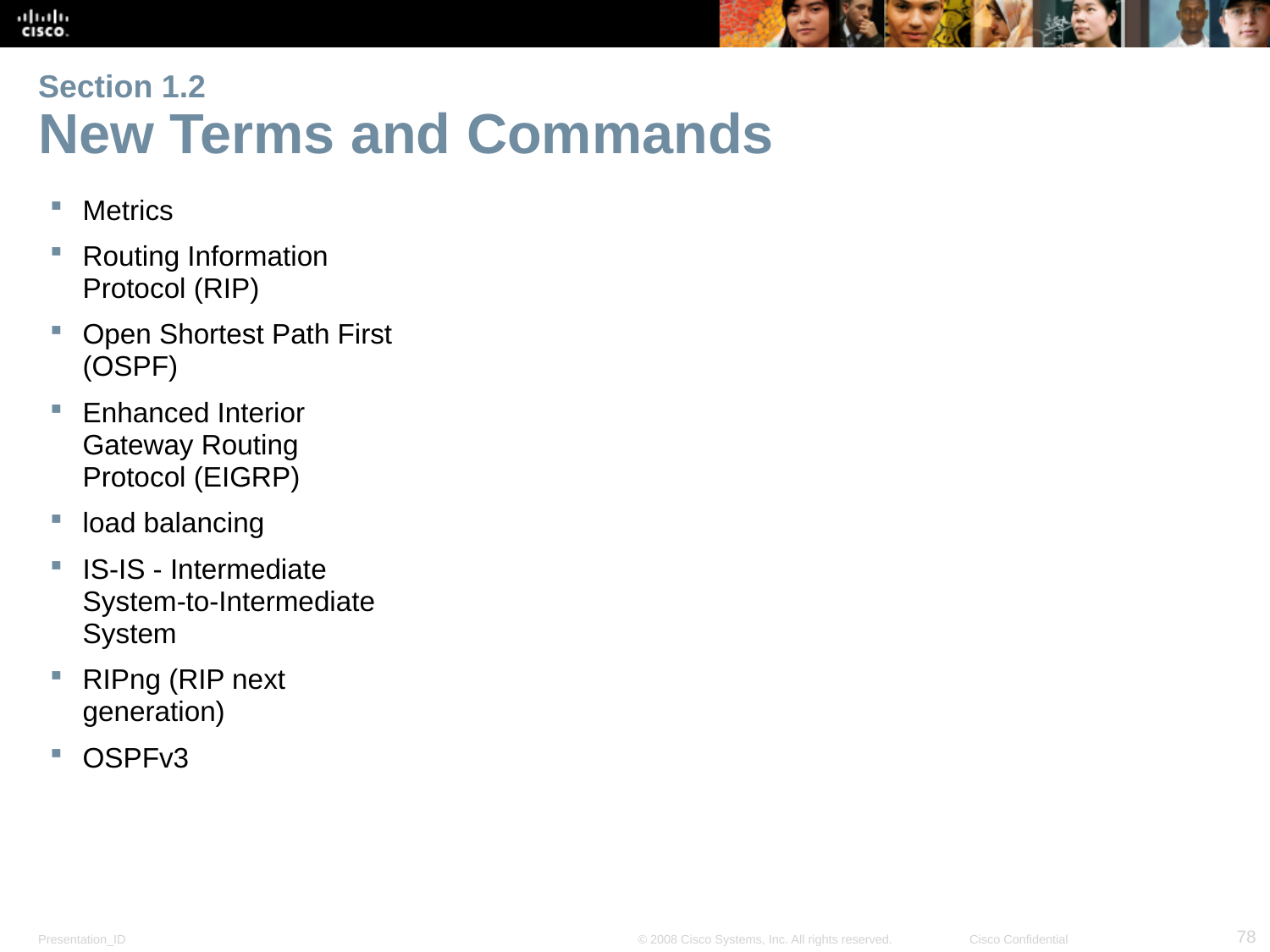

# Section 1.2 New Terms and Commands
Metrics
Routing Information Protocol (RIP)
Open Shortest Path First (OSPF)
Enhanced Interior Gateway Routing Protocol (EIGRP)
load balancing
IS-IS - Intermediate System-to-Intermediate System
RIPng (RIP next generation)
OSPFv3